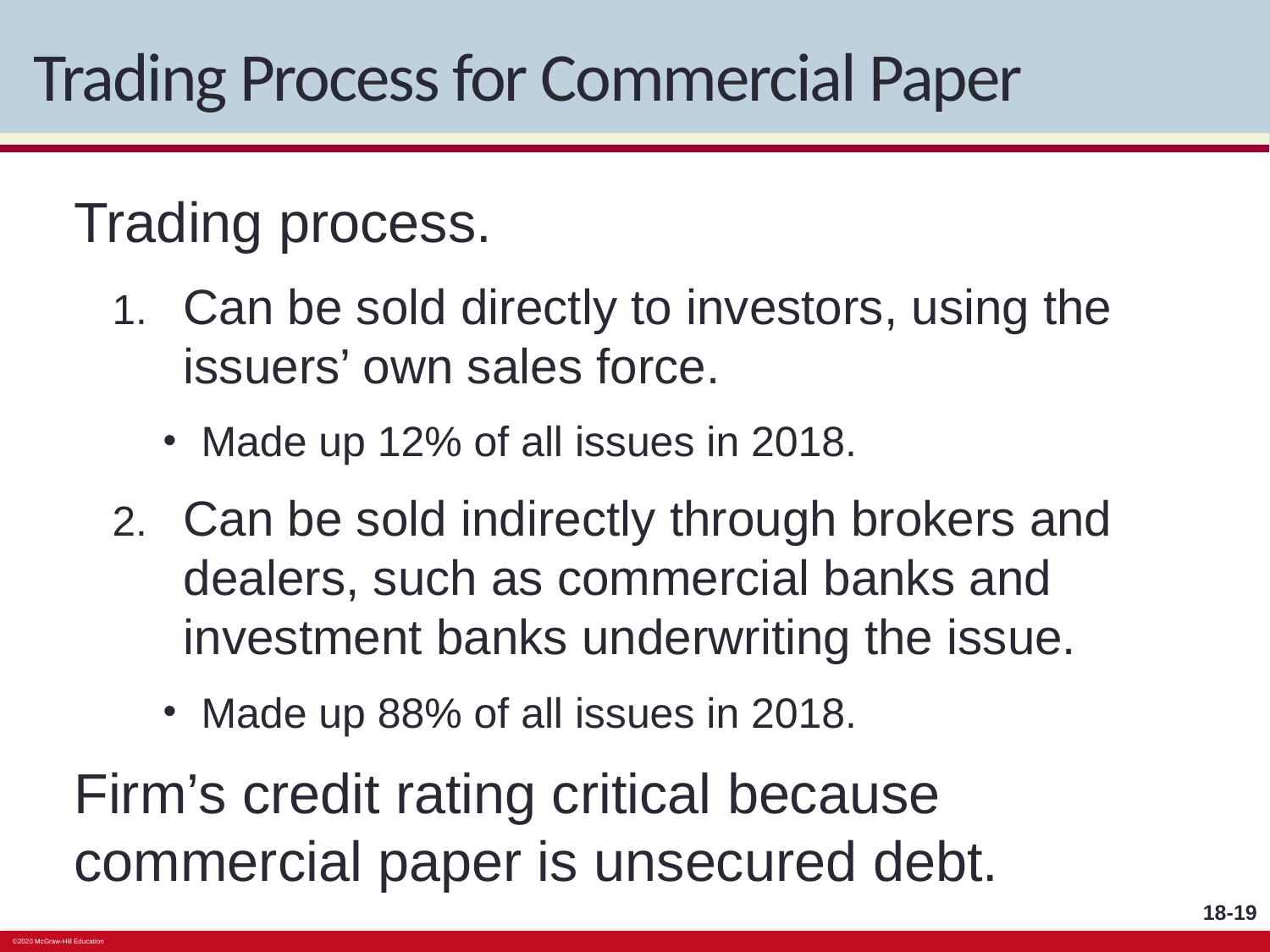

# Trading Process for Commercial Paper
Trading process.
Can be sold directly to investors, using the issuers’ own sales force.
Made up 12% of all issues in 2018.
Can be sold indirectly through brokers and dealers, such as commercial banks and investment banks underwriting the issue.
Made up 88% of all issues in 2018.
Firm’s credit rating critical because commercial paper is unsecured debt.